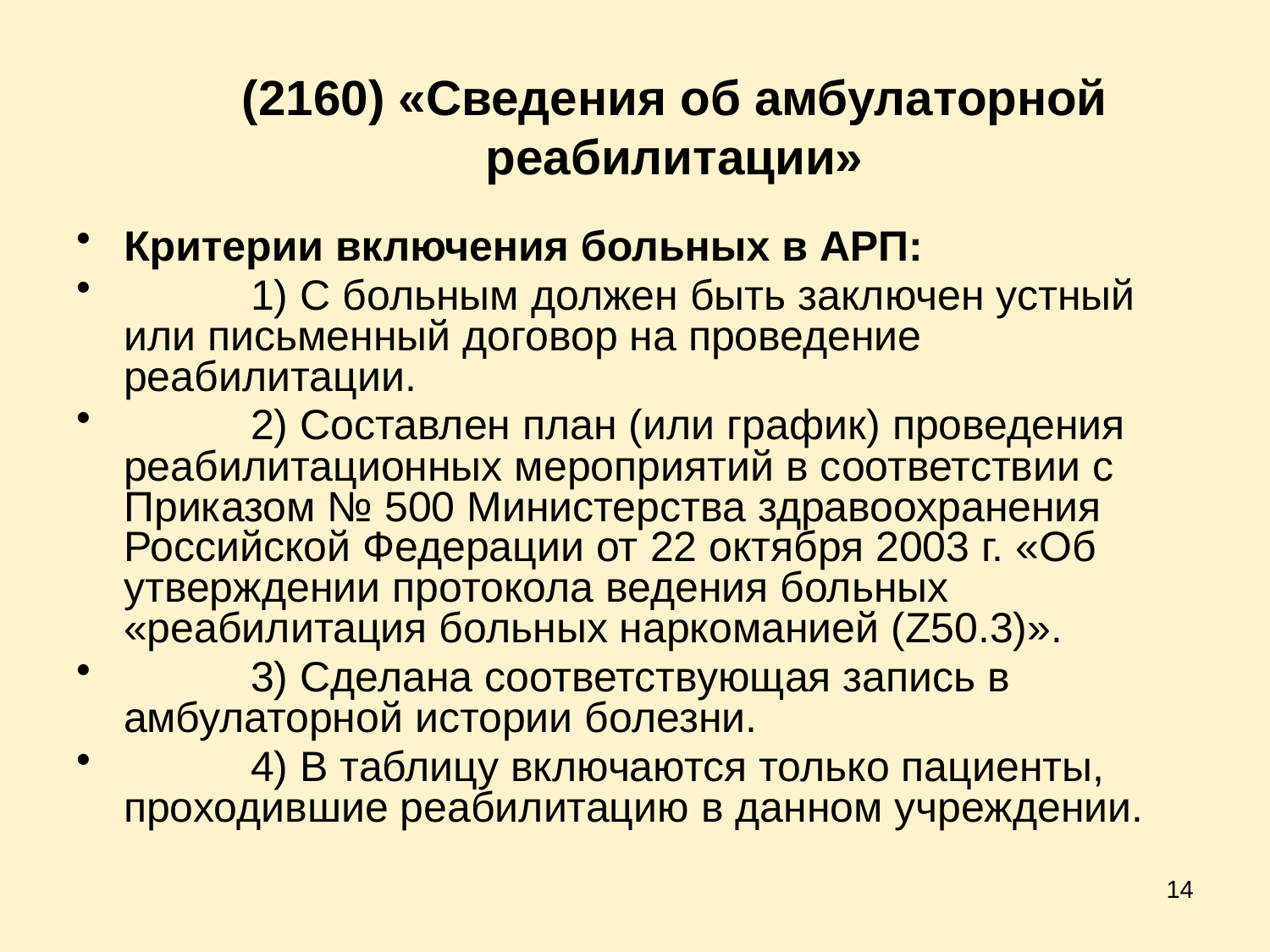

# (2160) «Сведения об амбулаторной реабилитации»
Критерии включения больных в АРП:
	1) С больным должен быть заключен устный или письменный договор на проведение реабилитации.
	2) Составлен план (или график) проведения реабилитационных мероприятий в соответствии с Приказом № 500 Министерства здравоохранения Российской Федерации от 22 октября 2003 г. «Об утверждении протокола ведения больных «реабилитация больных наркоманией (Z50.3)».
	3) Сделана соответствующая запись в амбулаторной истории болезни.
	4) В таблицу включаются только пациенты, проходившие реабилитацию в данном учреждении.
14